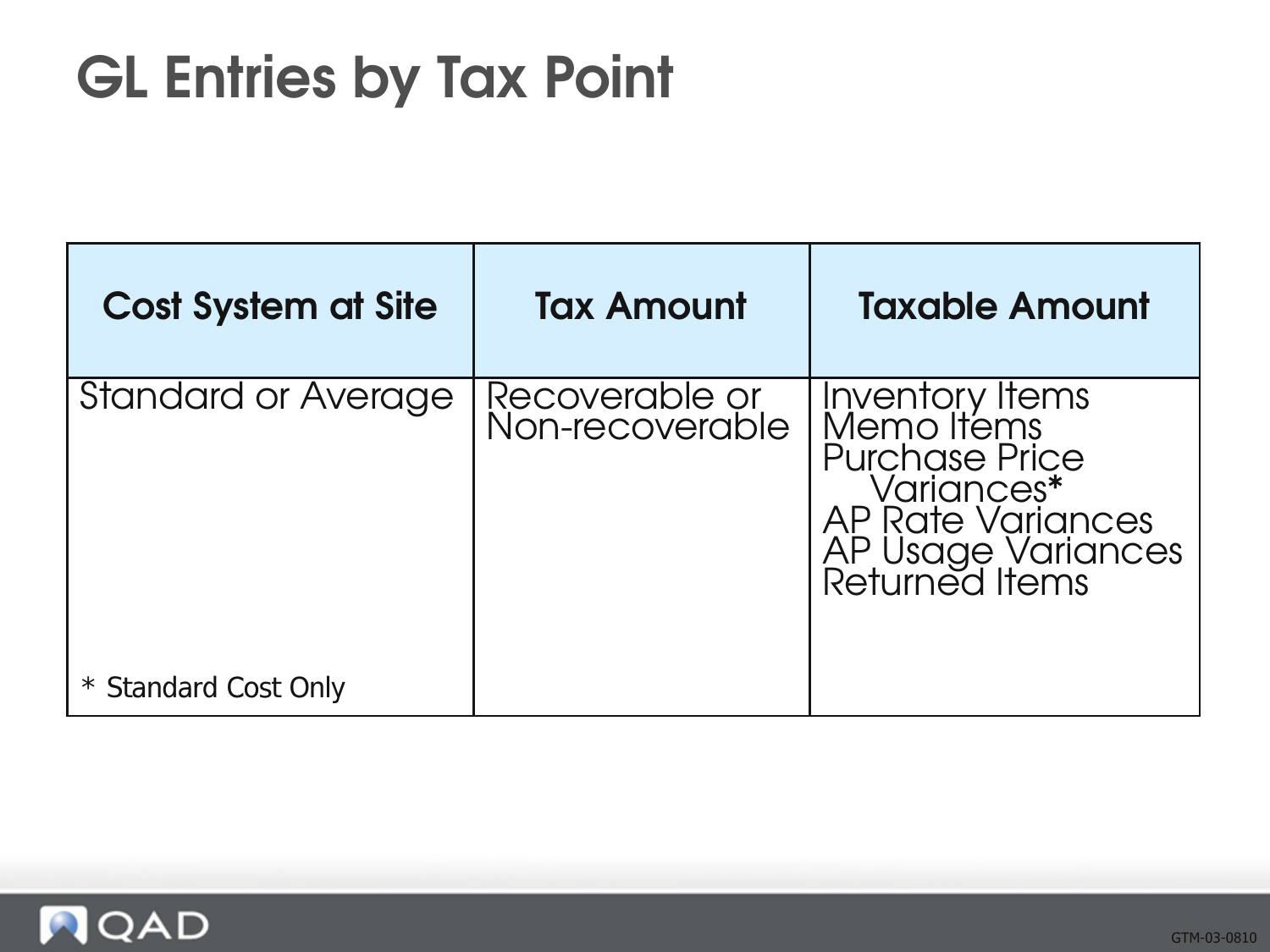

# GL Entries by Tax Point
| Cost System at Site | Tax Amount | Taxable Amount |
| --- | --- | --- |
| Standard or Average | Recoverable or Non-recoverable | Inventory Items Memo Items Purchase Price Variances\* AP Rate Variances AP Usage Variances Returned Items |
* Standard Cost Only
GTM-03-0810